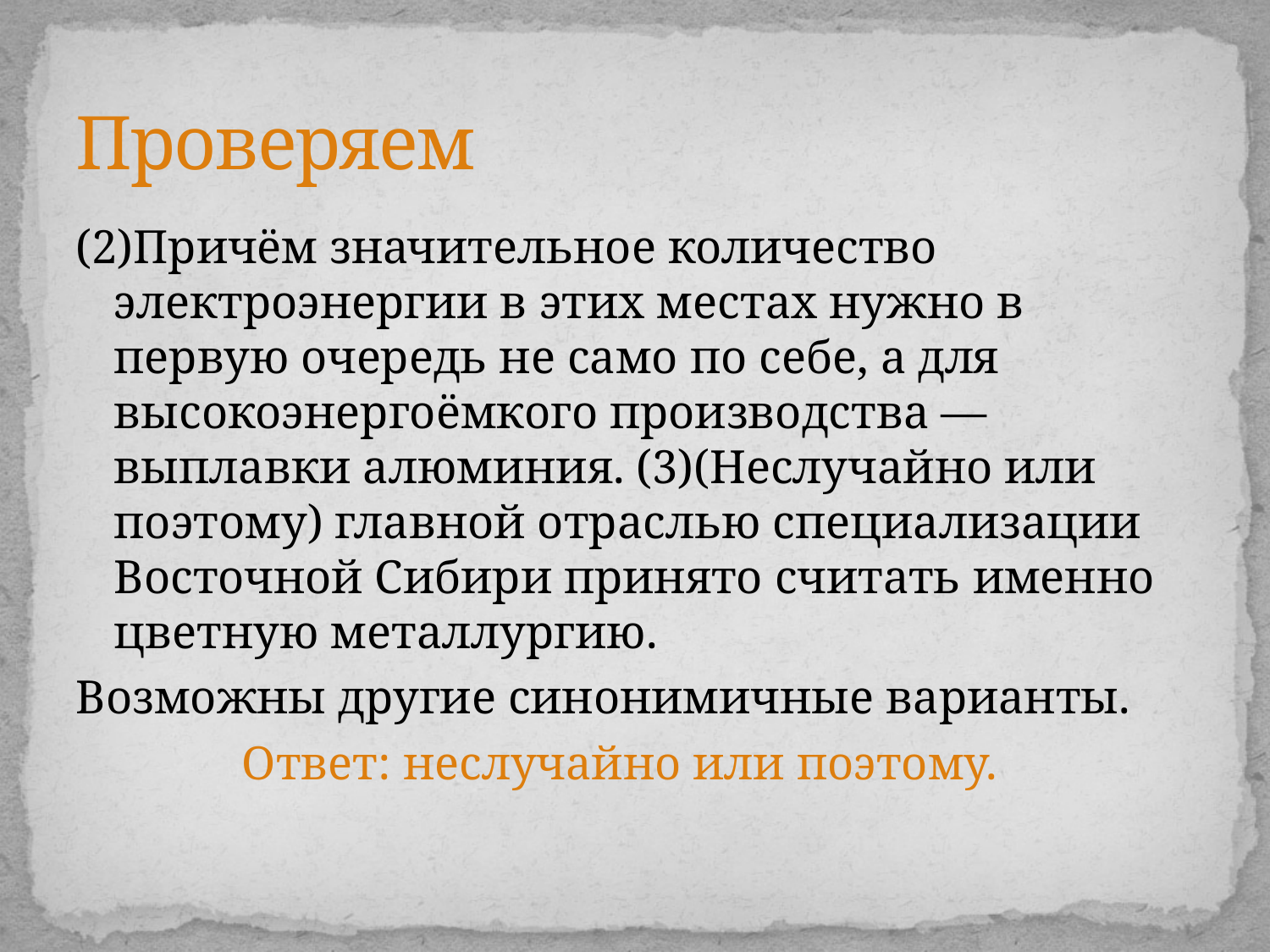

# Проверяем
(2)Причём значительное количество электроэнергии в этих местах нужно в первую очередь не само по себе, а для высокоэнергоёмкого производства — выплавки алюминия. (3)(Неслучайно или поэтому) главной отраслью специализации Восточной Сибири принято считать именно цветную металлургию.
Возможны другие синонимичные варианты.
              Ответ: неслучайно или поэтому.